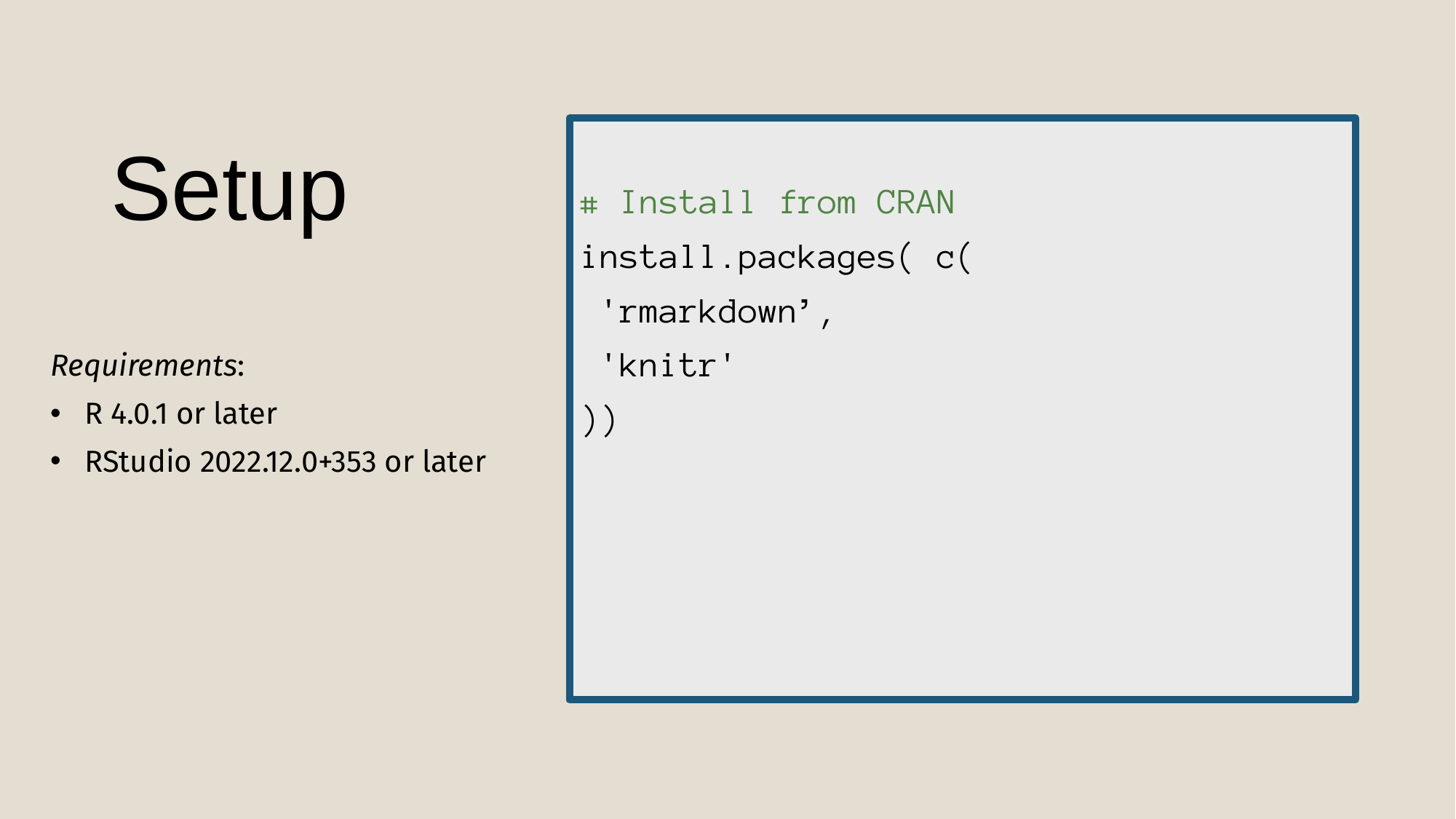

# Setup

# Install from CRAN
install.packages( c(
 'rmarkdown’,
 'knitr'
))
Requirements:
R 4.0.1 or later
RStudio 2022.12.0+353 or later